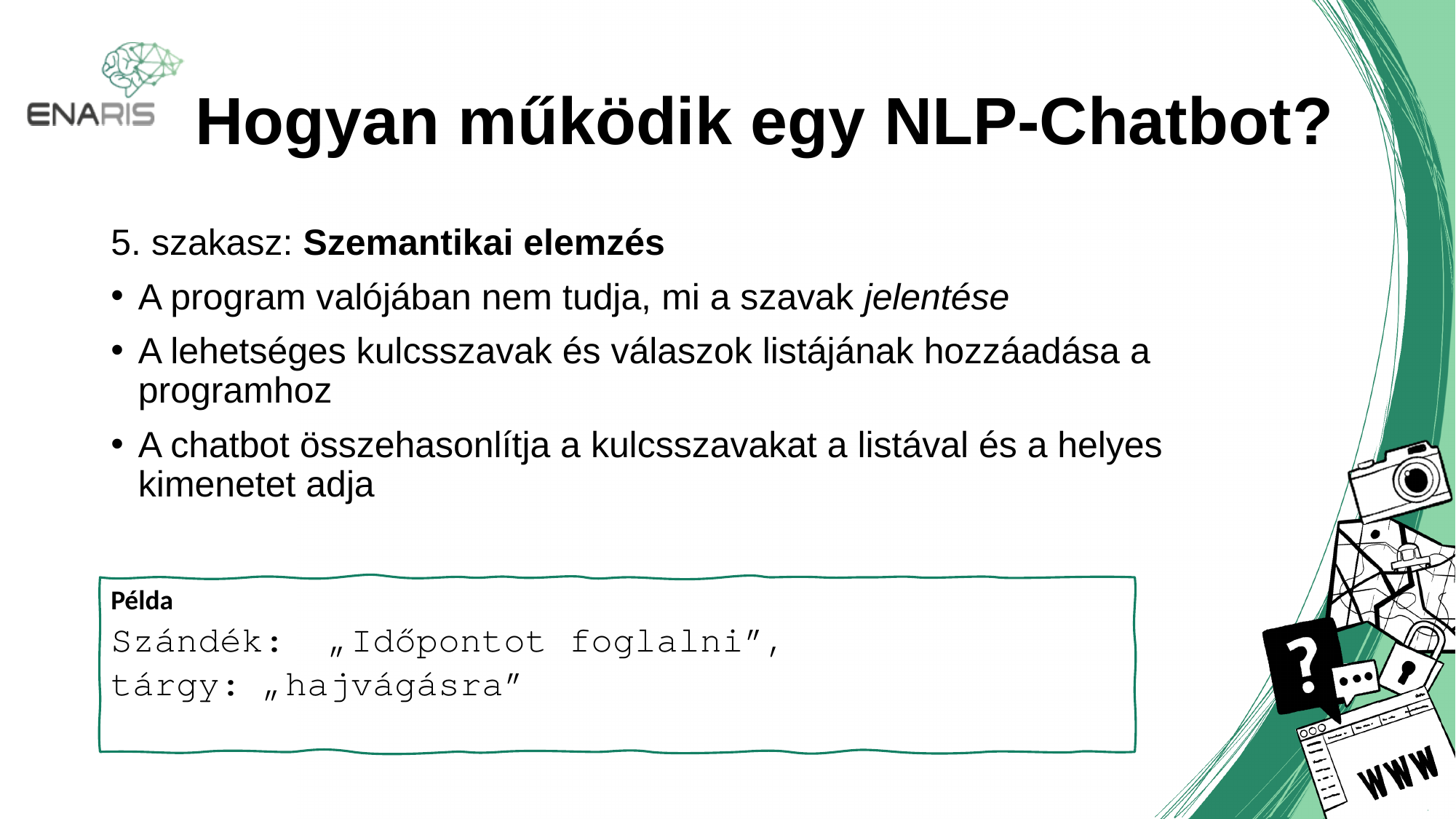

# Hogyan működik egy NLP-Chatbot?
5. szakasz: Szemantikai elemzés
A program valójában nem tudja, mi a szavak jelentése
A lehetséges kulcsszavak és válaszok listájának hozzáadása a programhoz
A chatbot összehasonlítja a kulcsszavakat a listával és a helyes kimenetet adja
Példa
Szándék:  „Időpontot foglalni”,
tárgy: „hajvágásra”